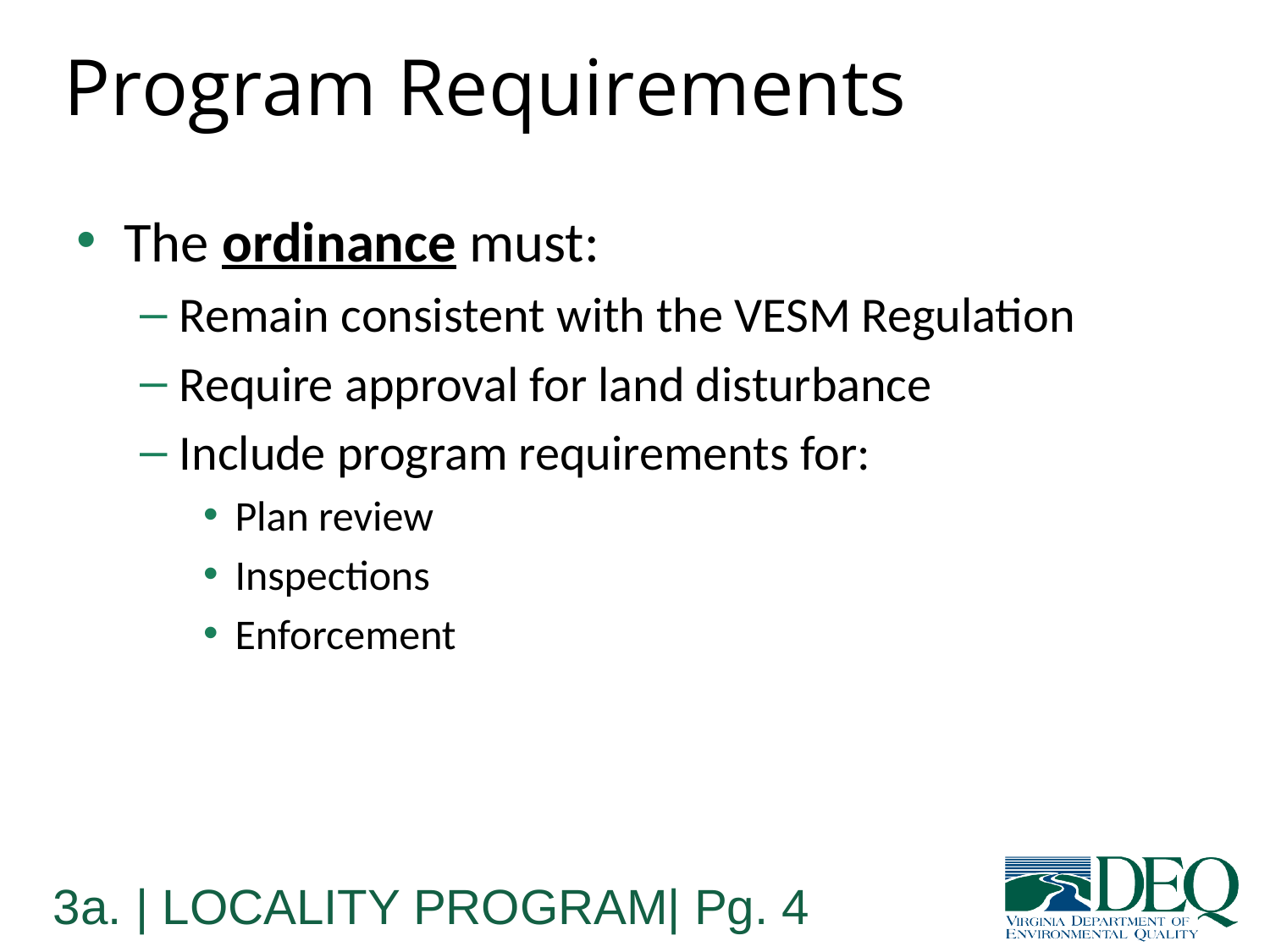

# Program Requirements
The ordinance must:
Remain consistent with the VESM Regulation
Require approval for land disturbance
Include program requirements for:
Plan review
Inspections
Enforcement

3a. | LOCALITY PROGRAM| Pg. 4